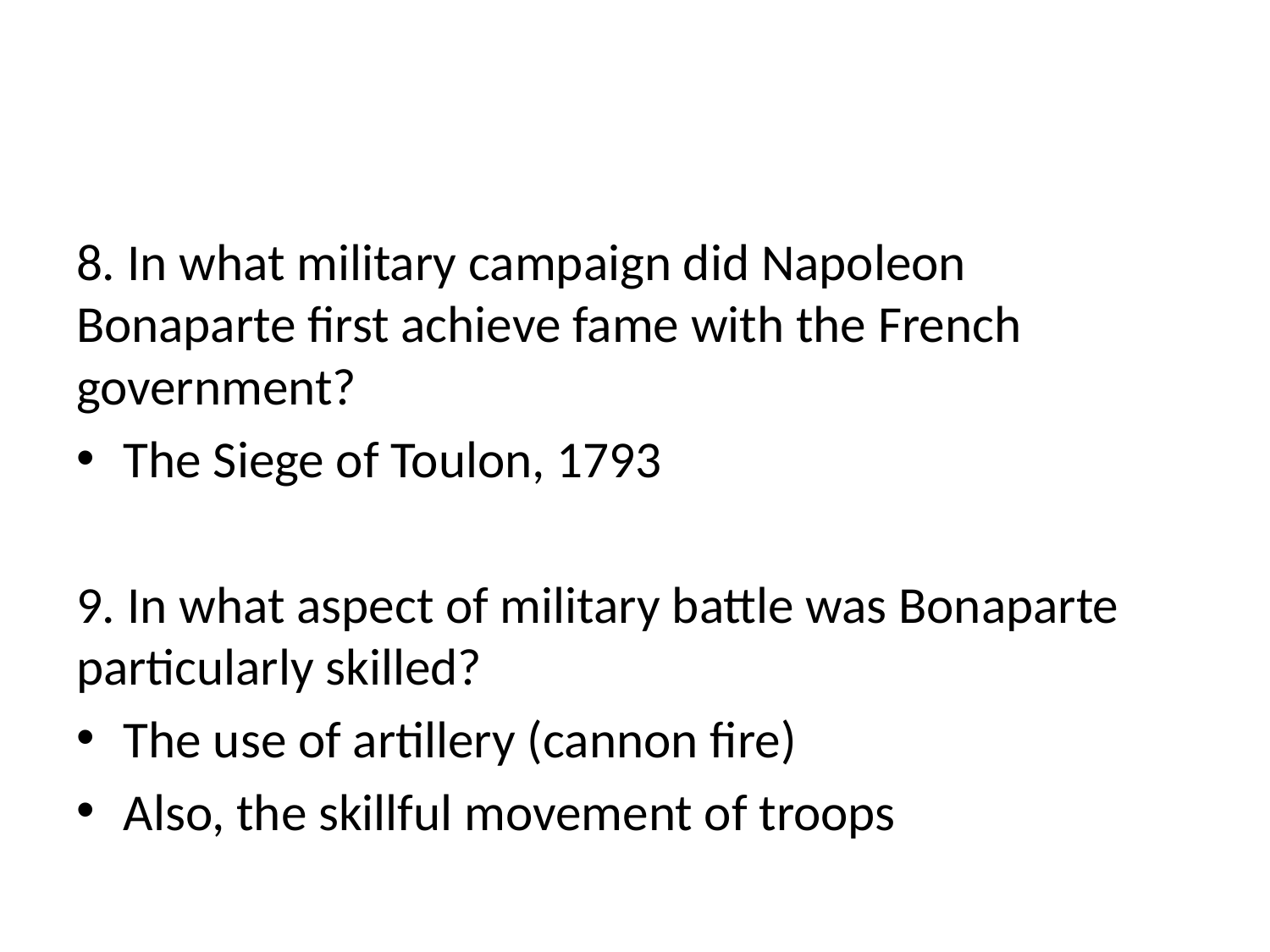

#
8. In what military campaign did Napoleon Bonaparte first achieve fame with the French government?
The Siege of Toulon, 1793

9. In what aspect of military battle was Bonaparte particularly skilled?
The use of artillery (cannon fire)
Also, the skillful movement of troops